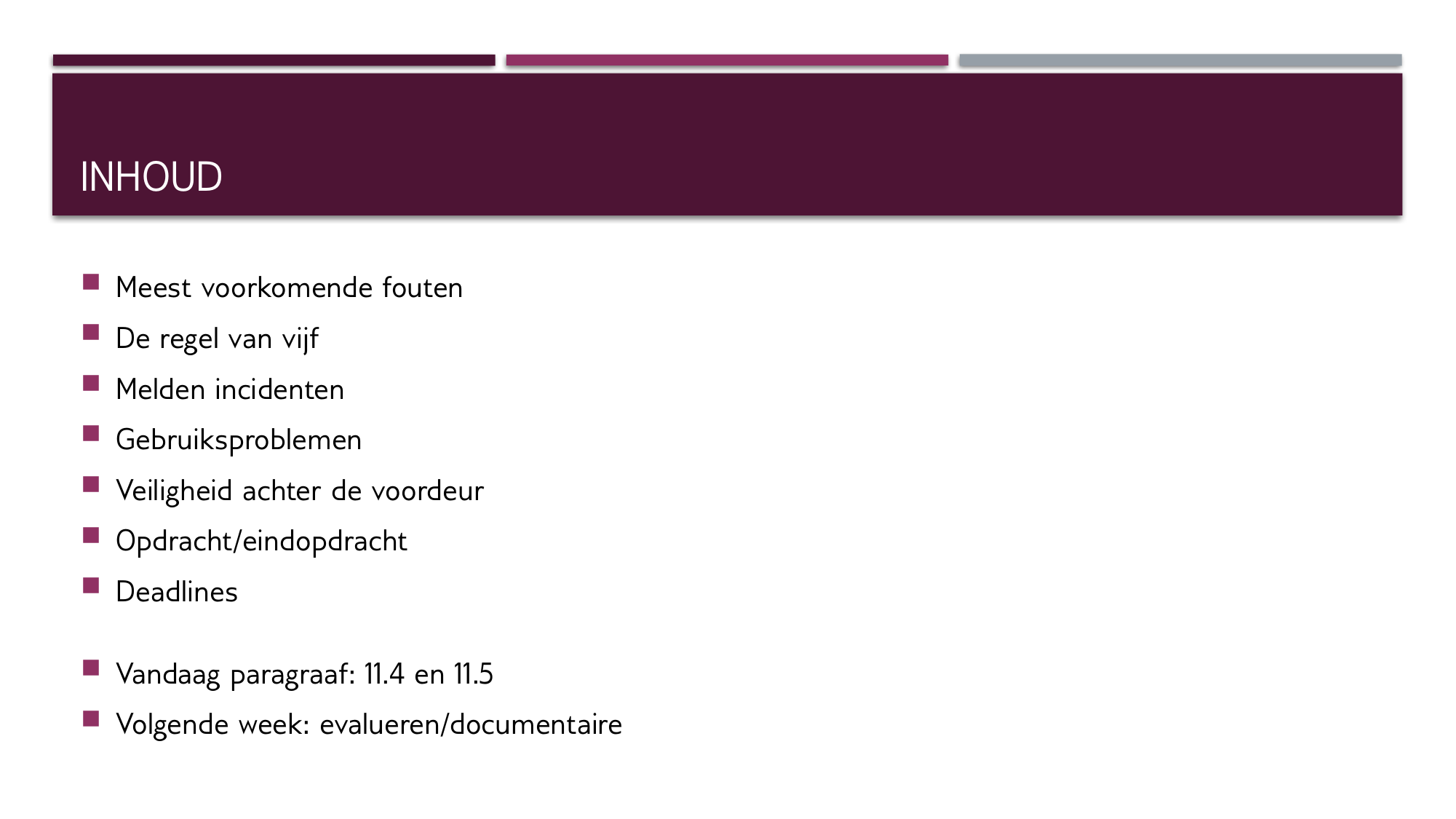

# inhoud
Meest voorkomende fouten
De regel van vijf
Melden incidenten
Gebruiksproblemen
Veiligheid achter de voordeur
Opdracht/eindopdracht
Deadlines

Vandaag paragraaf: 11.4 en 11.5
Volgende week: evalueren/documentaire